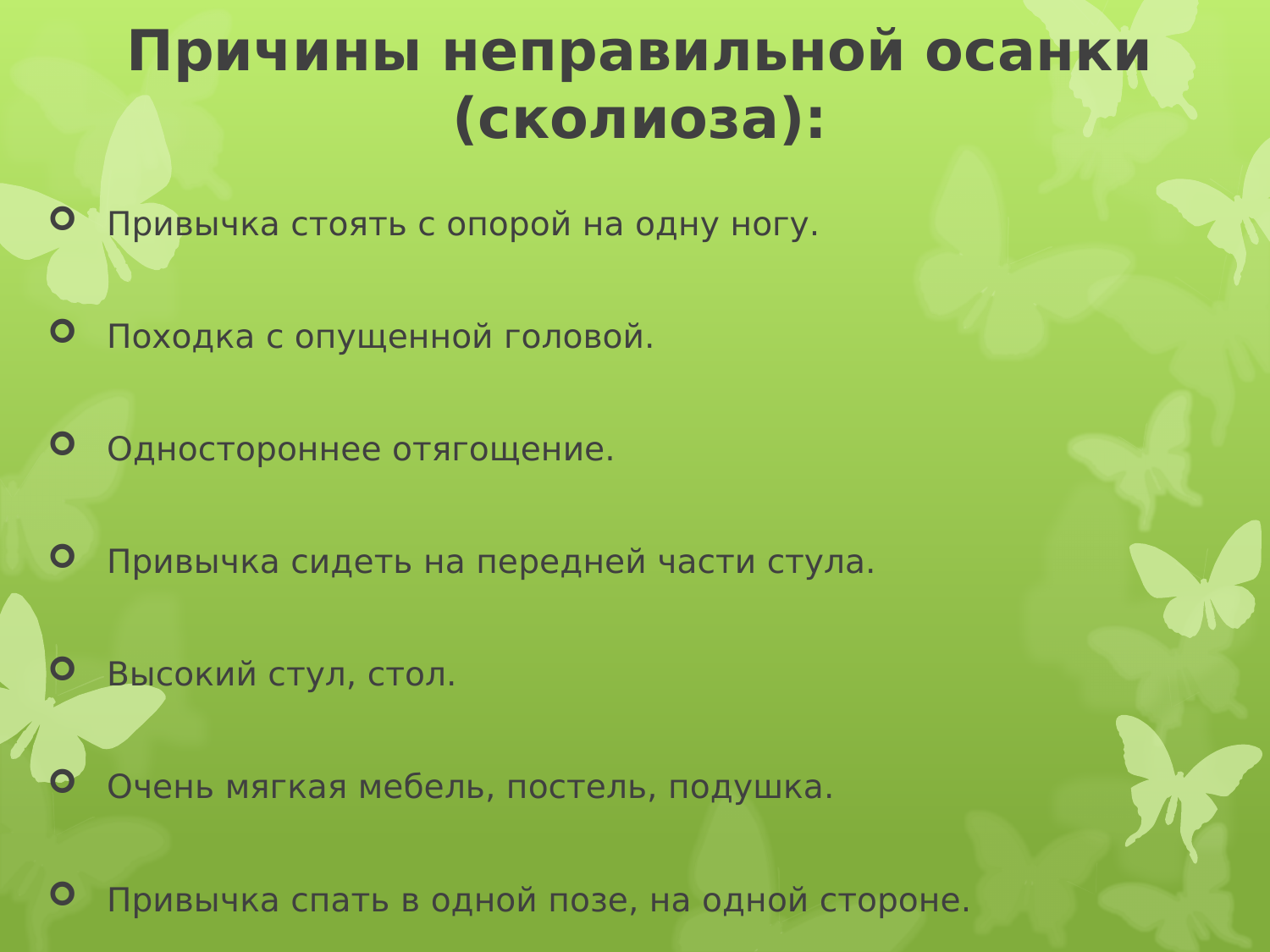

# Причины неправильной осанки (сколиоза):
 Привычка стоять с опорой на одну ногу.

 Походка с опущенной головой.

 Одностороннее отягощение.

 Привычка сидеть на передней части стула.

 Высокий стул, стол.

 Очень мягкая мебель, постель, подушка.

 Привычка спать в одной позе, на одной стороне.